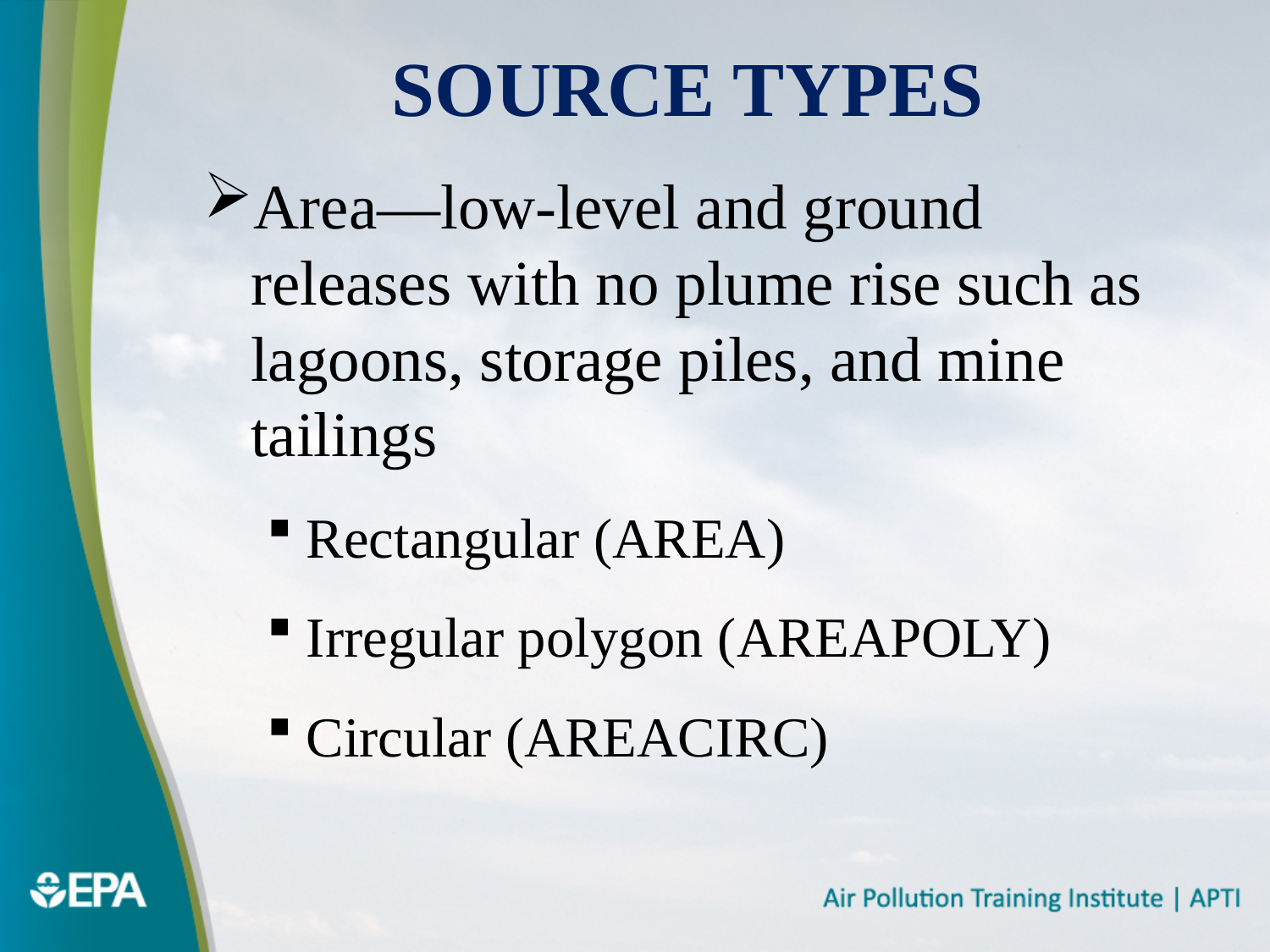

# Source Types
Area—low-level and ground releases with no plume rise such as lagoons, storage piles, and mine tailings
Rectangular (AREA)
Irregular polygon (AREAPOLY)
Circular (AREACIRC)